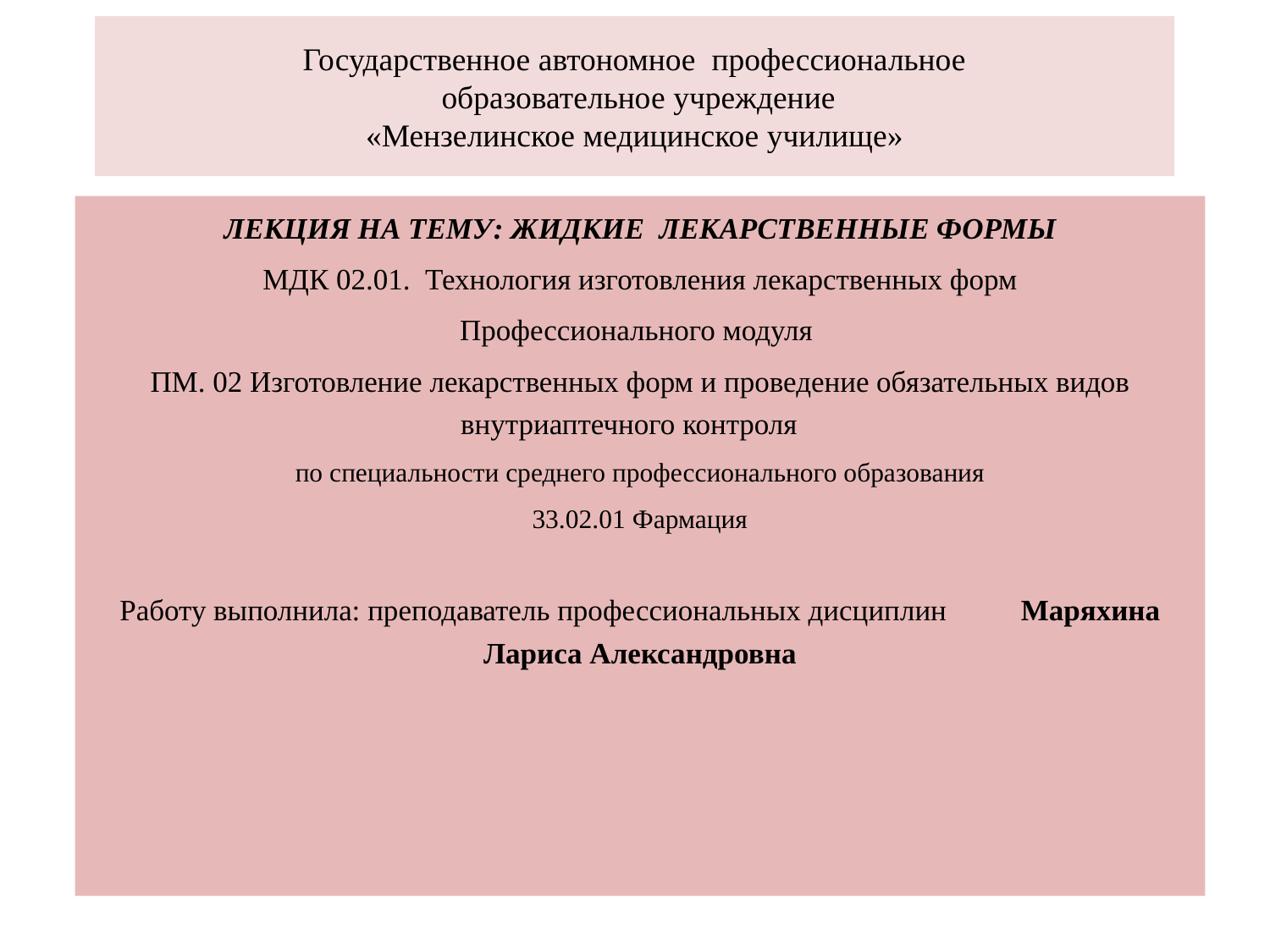

# Государственное автономное  профессиональное образовательное учреждение «Мензелинское медицинское училище»
ЛЕКЦИЯ НА ТЕМУ: ЖИДКИЕ  ЛЕКАРСТВЕННЫЕ ФОРМЫ
МДК 02.01.  Технология изготовления лекарственных форм
Профессионального модуля
ПМ. 02 Изготовление лекарственных форм и проведение обязательных видов внутриаптечного контроля
по специальности среднего профессионального образования
33.02.01 Фармация

Работу выполнила: преподаватель профессиональных дисциплин          Маряхина Лариса Александровна